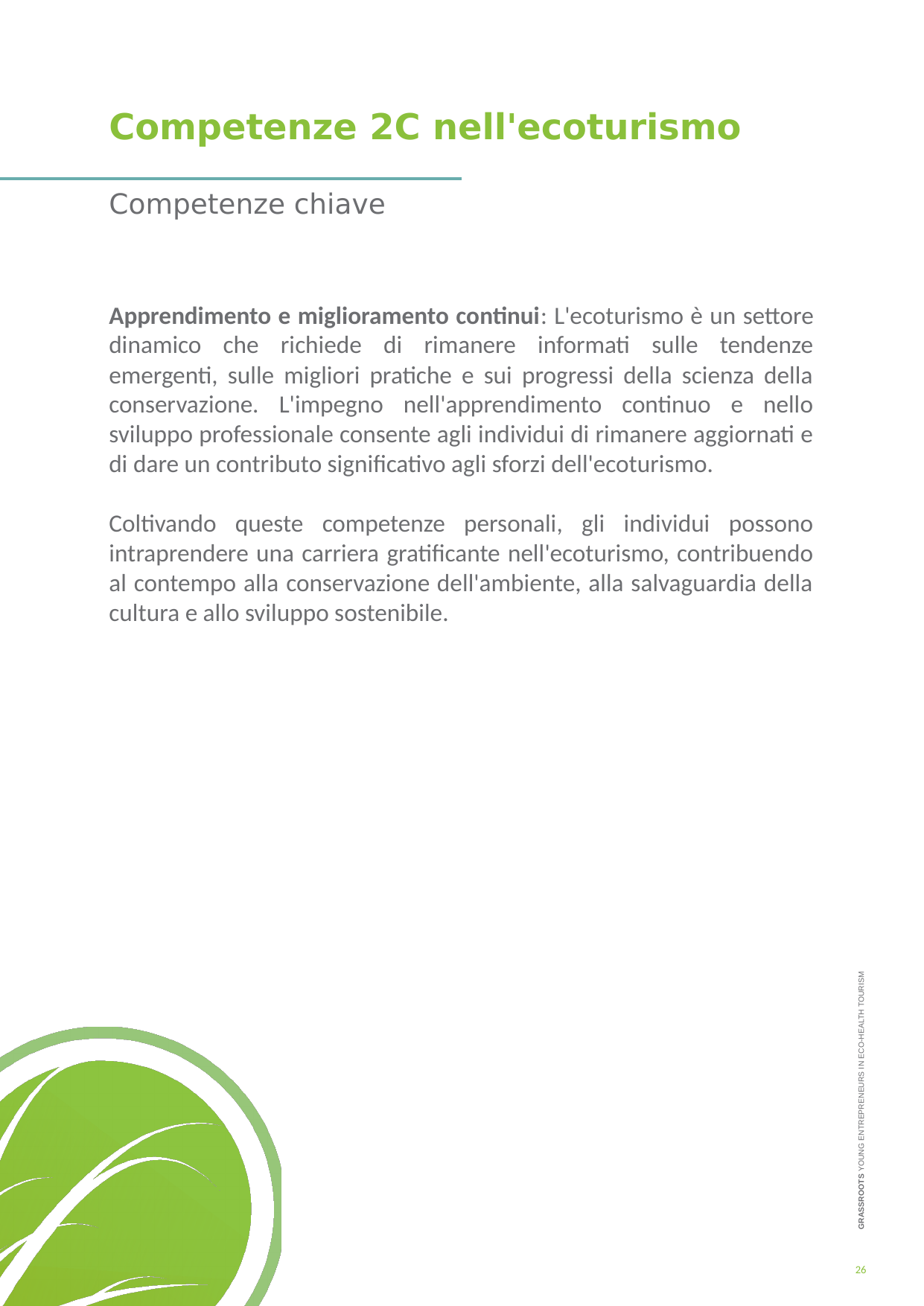

Competenze 2C nell'ecoturismo
Competenze chiave
Apprendimento e miglioramento continui: L'ecoturismo è un settore dinamico che richiede di rimanere informati sulle tendenze emergenti, sulle migliori pratiche e sui progressi della scienza della conservazione. L'impegno nell'apprendimento continuo e nello sviluppo professionale consente agli individui di rimanere aggiornati e di dare un contributo significativo agli sforzi dell'ecoturismo.

Coltivando queste competenze personali, gli individui possono intraprendere una carriera gratificante nell'ecoturismo, contribuendo al contempo alla conservazione dell'ambiente, alla salvaguardia della cultura e allo sviluppo sostenibile.

26